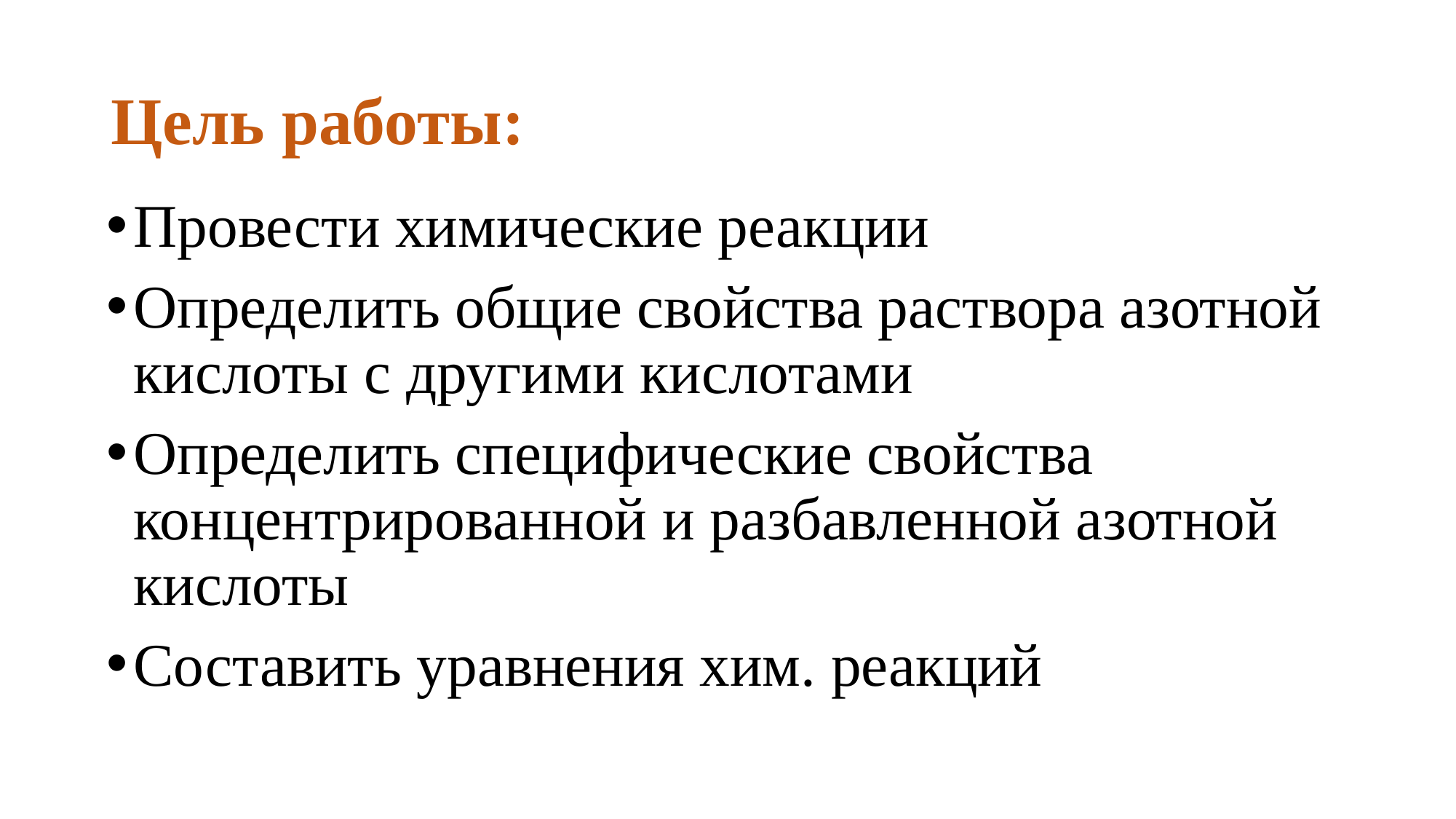

# Цель работы:
Провести химические реакции
Определить общие свойства раствора азотной кислоты с другими кислотами
Определить специфические свойства концентрированной и разбавленной азотной кислоты
Составить уравнения хим. реакций